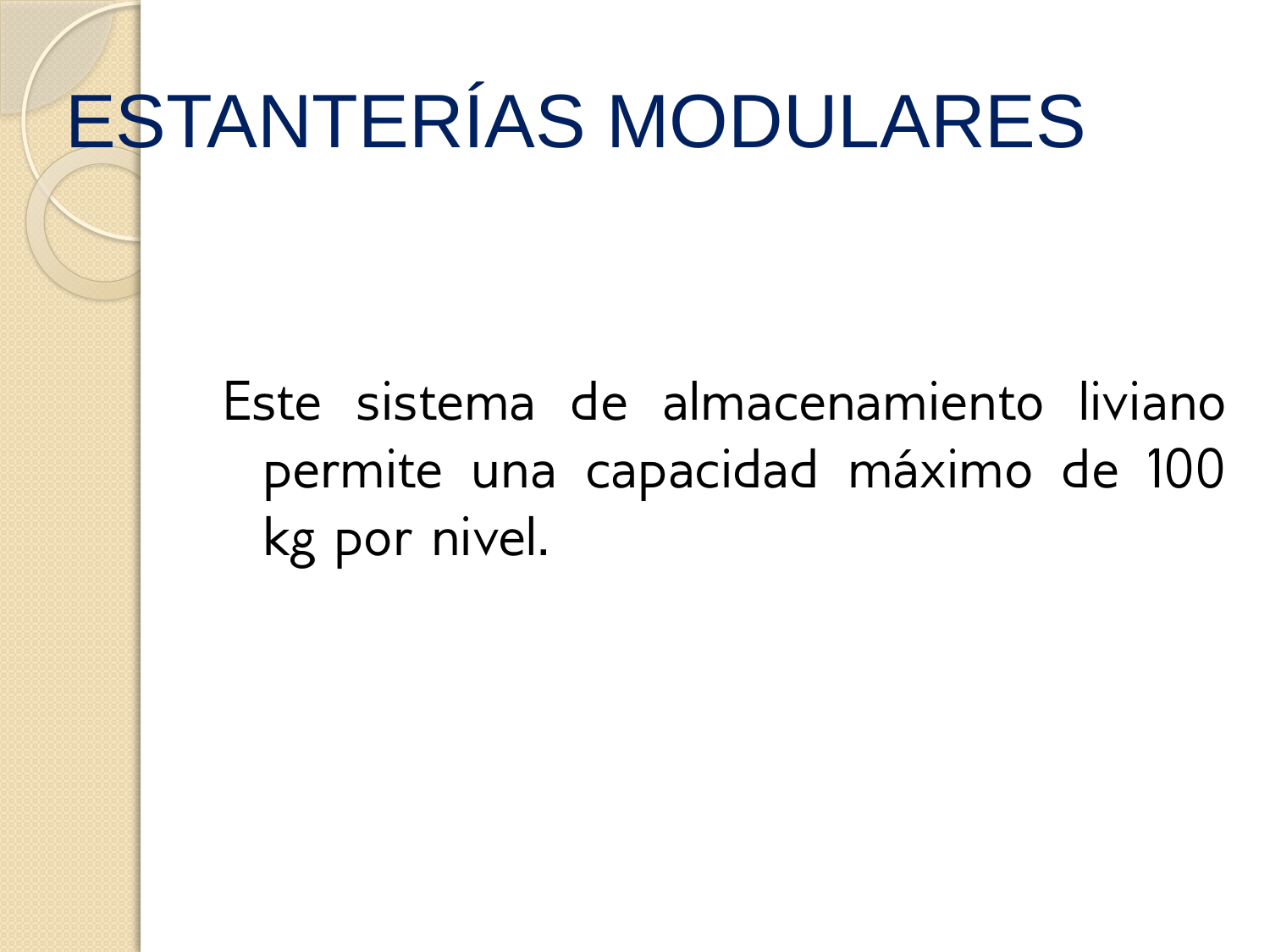

# ESTANTERÍAS MODULARES

Este sistema de almacenamiento liviano permite una capacidad máximo de 100 kg por nivel.